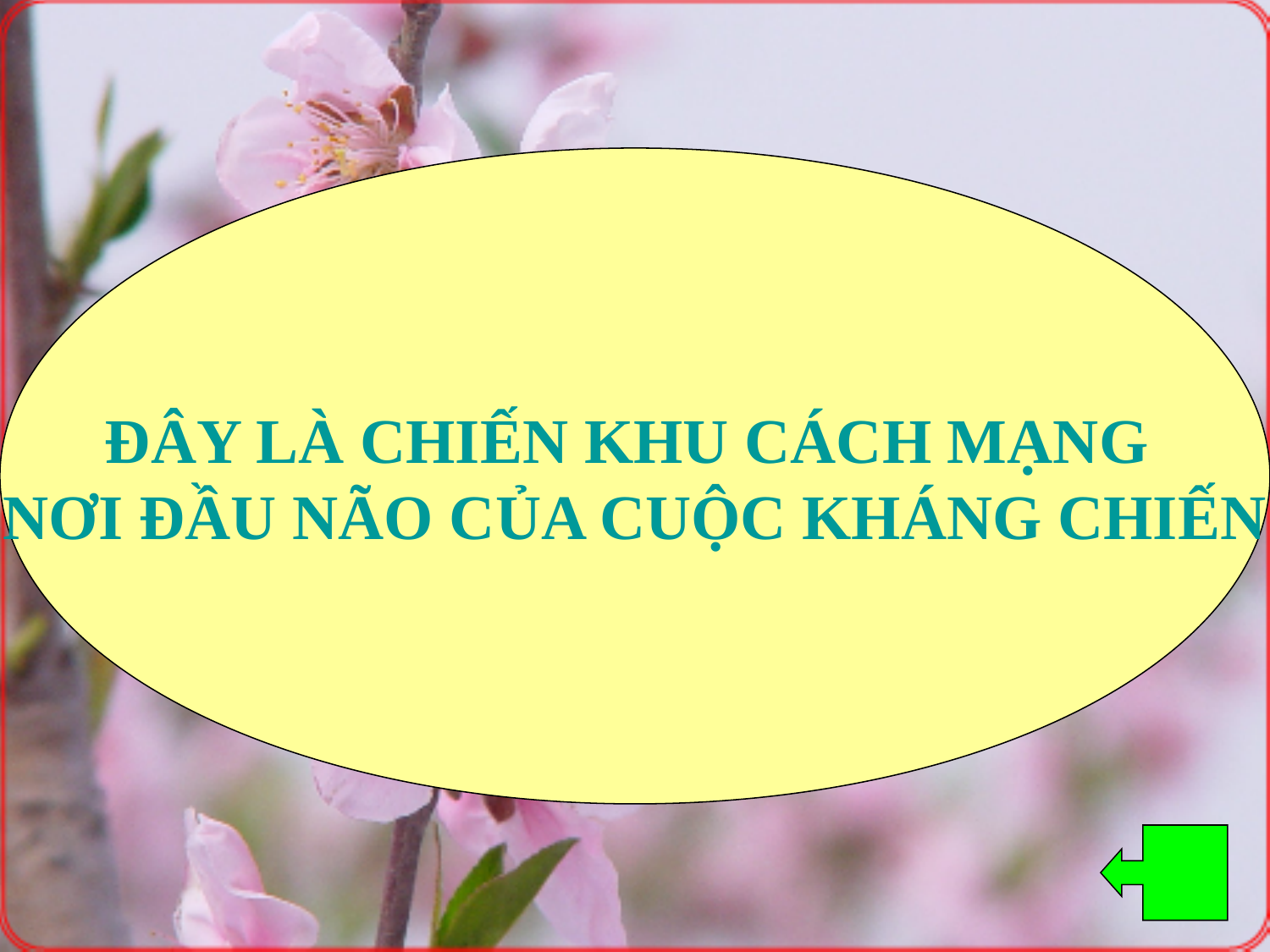

ĐÂY LÀ CHIẾN KHU CÁCH MẠNG
NƠI ĐẦU NÃO CỦA CUỘC KHÁNG CHIẾN